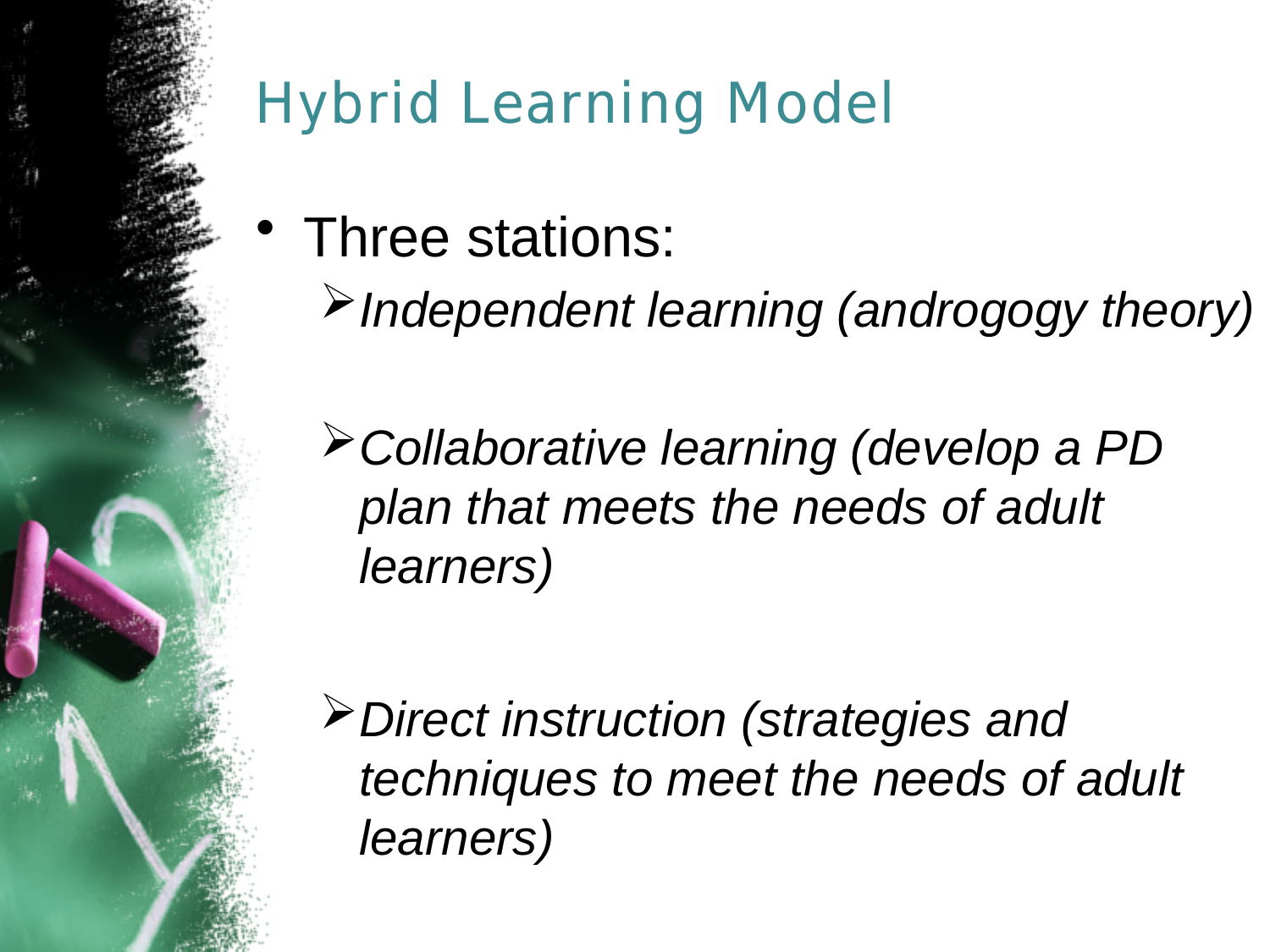

# Hybrid Learning Model
Three stations:
Independent learning (androgogy theory)

Collaborative learning (develop a PD plan that meets the needs of adult learners)

Direct instruction (strategies and techniques to meet the needs of adult learners)